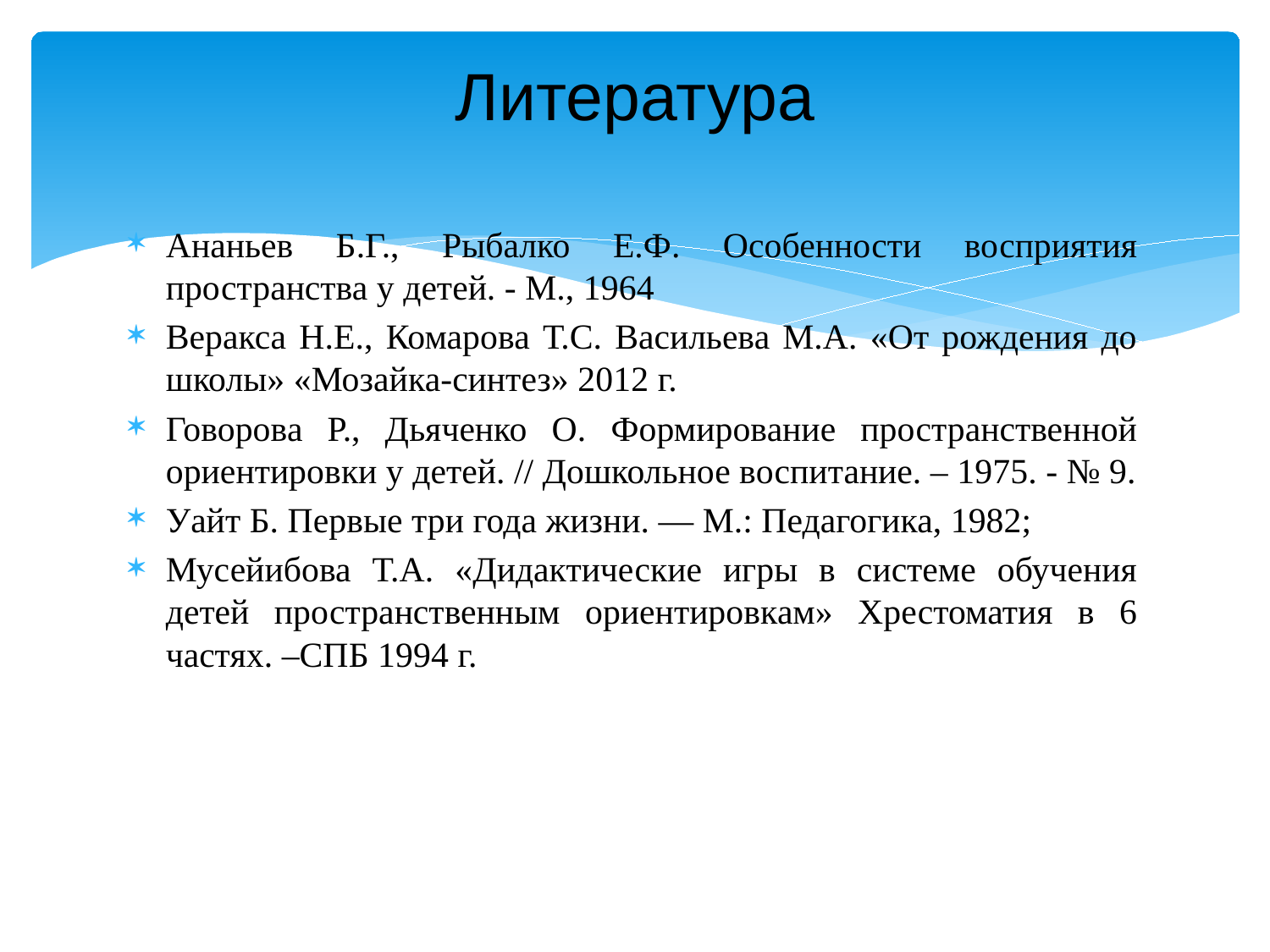

# Литература
Ананьев Б.Г., Рыбалко Е.Ф. Особенности восприятия пространства у детей. - М., 1964
Веракса Н.Е., Комарова Т.С. Васильева М.А. «От рождения до школы» «Мозайка-синтез» 2012 г.
Говорова Р., Дьяченко О. Формирование пространственной ориентировки у детей. // Дошкольное воспитание. – 1975. - № 9.
Уайт Б. Первые три года жизни. — М.: Педагогика, 1982;
Мусейибова Т.А. «Дидактические игры в системе обучения детей пространственным ориентировкам» Хрестоматия в 6 частях. –СПБ 1994 г.